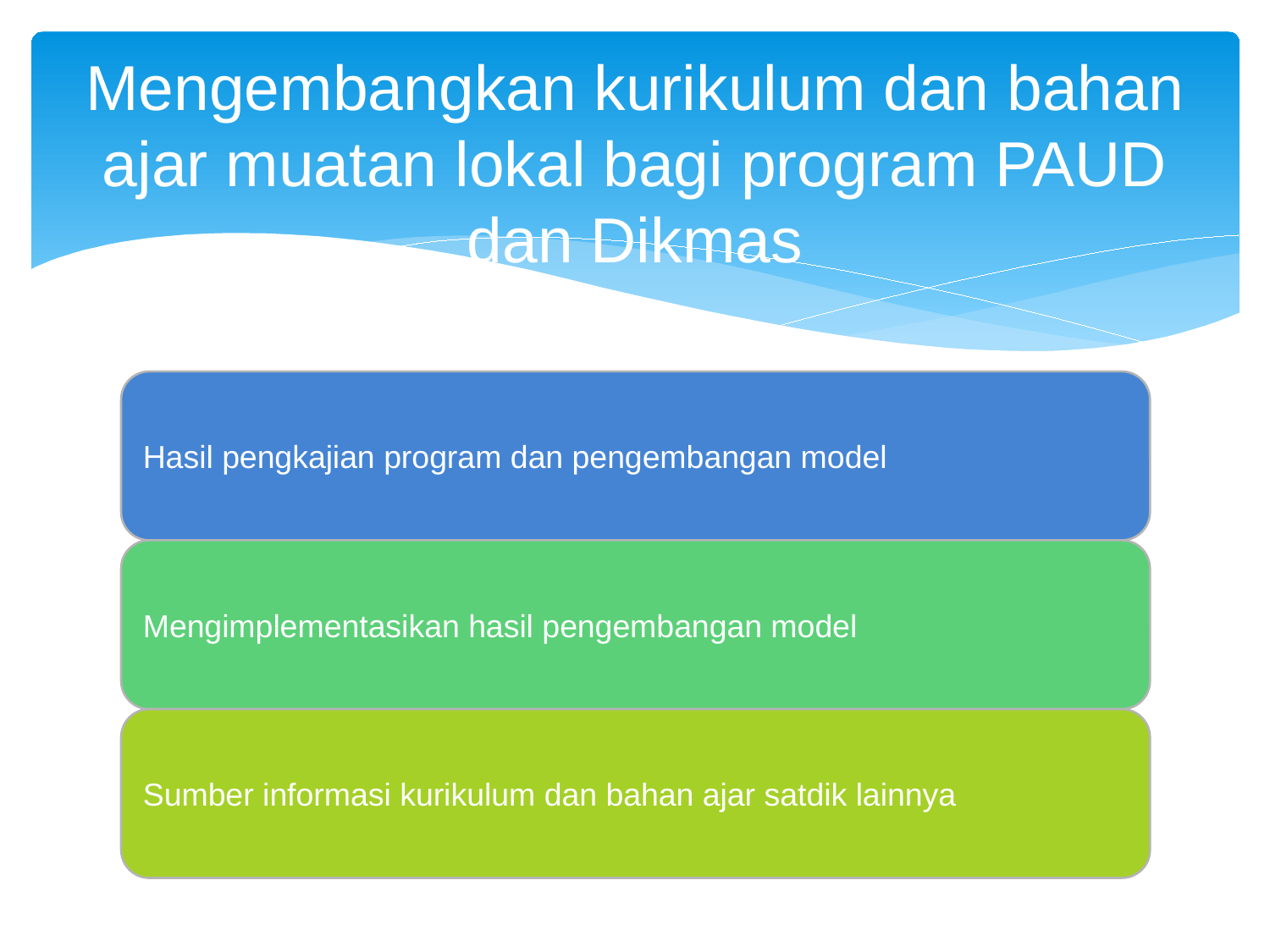

# Mengembangkan kurikulum dan bahan ajar muatan lokal bagi program PAUD dan Dikmas
Hasil pengkajian program dan pengembangan model
Mengimplementasikan hasil pengembangan model
Sumber informasi kurikulum dan bahan ajar satdik lainnya